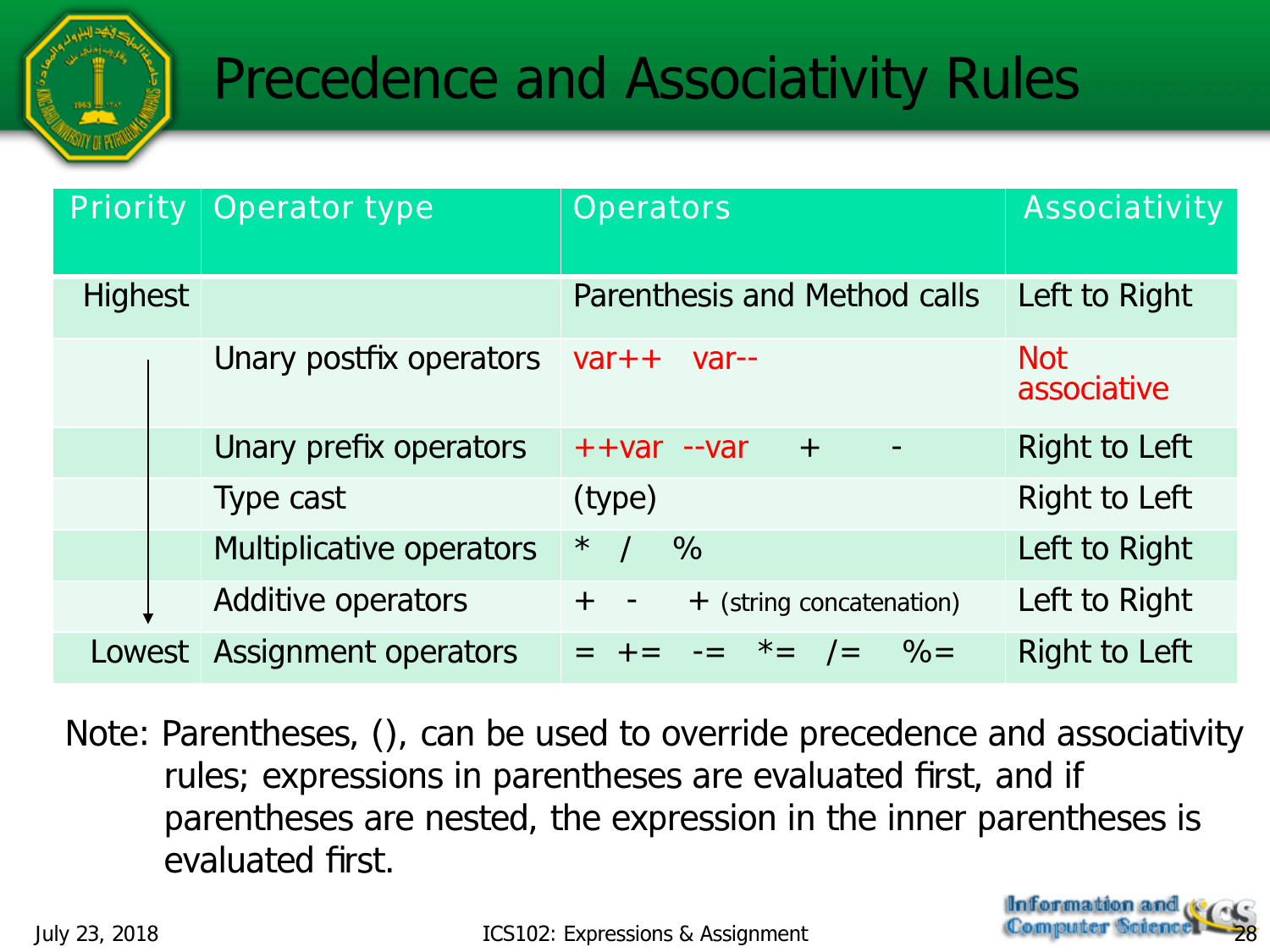

Precedence and Associativity Rules
| Priority | Operator type | Operators | Associativity |
| --- | --- | --- | --- |
| Highest |  | Parenthesis and Method calls | Left to Right |
|  | Unary postfix operators | var++ var-- | Not associative |
|  | Unary prefix operators | ++var --var + - | Right to Left |
|  | Type cast | (type) | Right to Left |
|  | Multiplicative operators | \* / % | Left to Right |
|  | Additive operators | + - + (string concatenation) | Left to Right |
| Lowest | Assignment operators | = += -= \*= /= %= | Right to Left |
Note: Parentheses, (), can be used to override precedence and associativity
         rules; expressions in parentheses are evaluated first, and if
         parentheses are nested, the expression in the inner parentheses is
         evaluated first.
July 23, 2018
ICS102: Expressions & Assignment
28